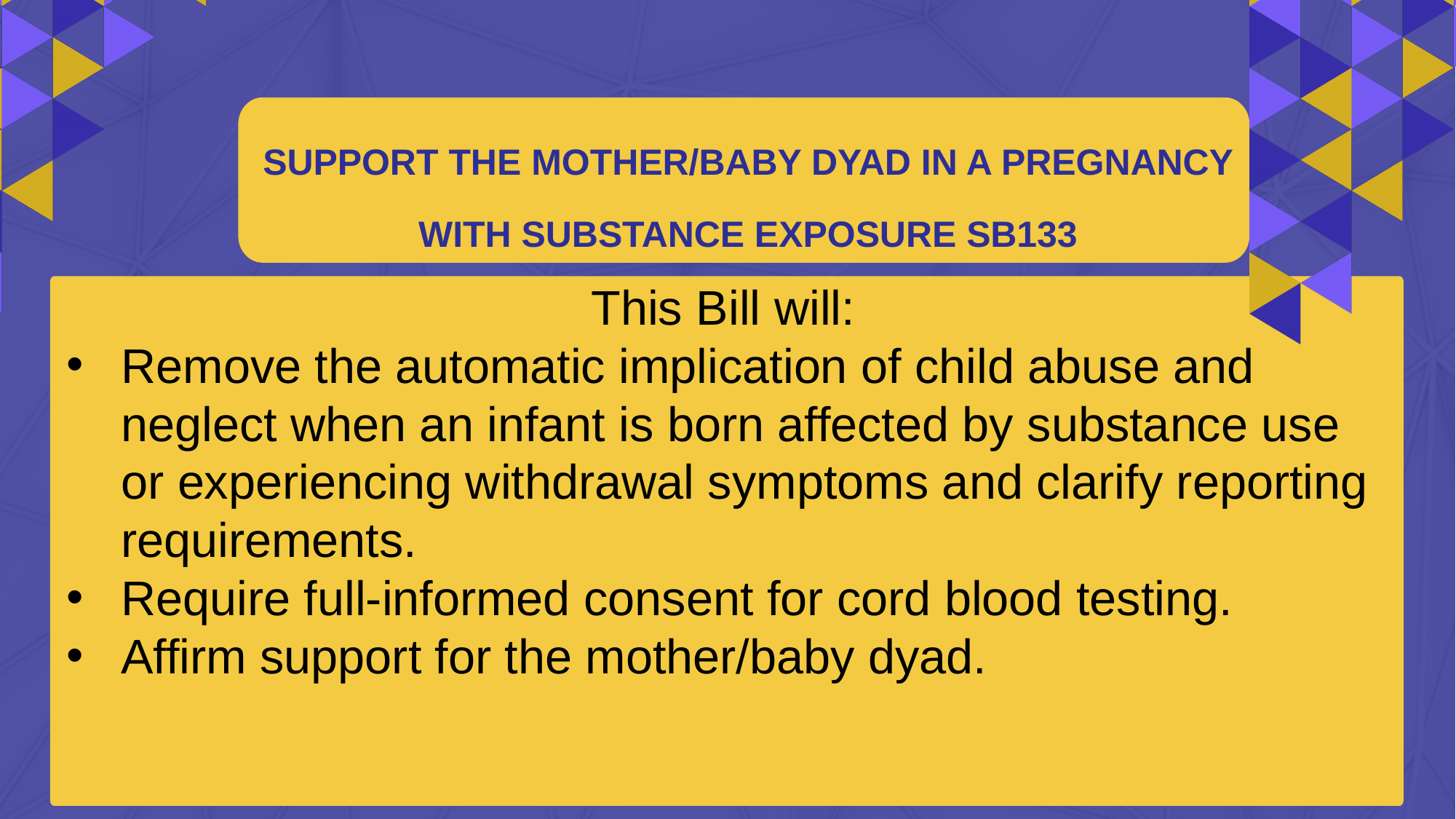

SUPPORT THE MOTHER/BABY DYAD IN A PREGNANCY WITH SUBSTANCE EXPOSURE SB133

This Bill will:
Remove the automatic implication of child abuse and neglect when an infant is born affected by substance use or experiencing withdrawal symptoms and clarify reporting requirements.
Require full-informed consent for cord blood testing.
Affirm support for the mother/baby dyad.